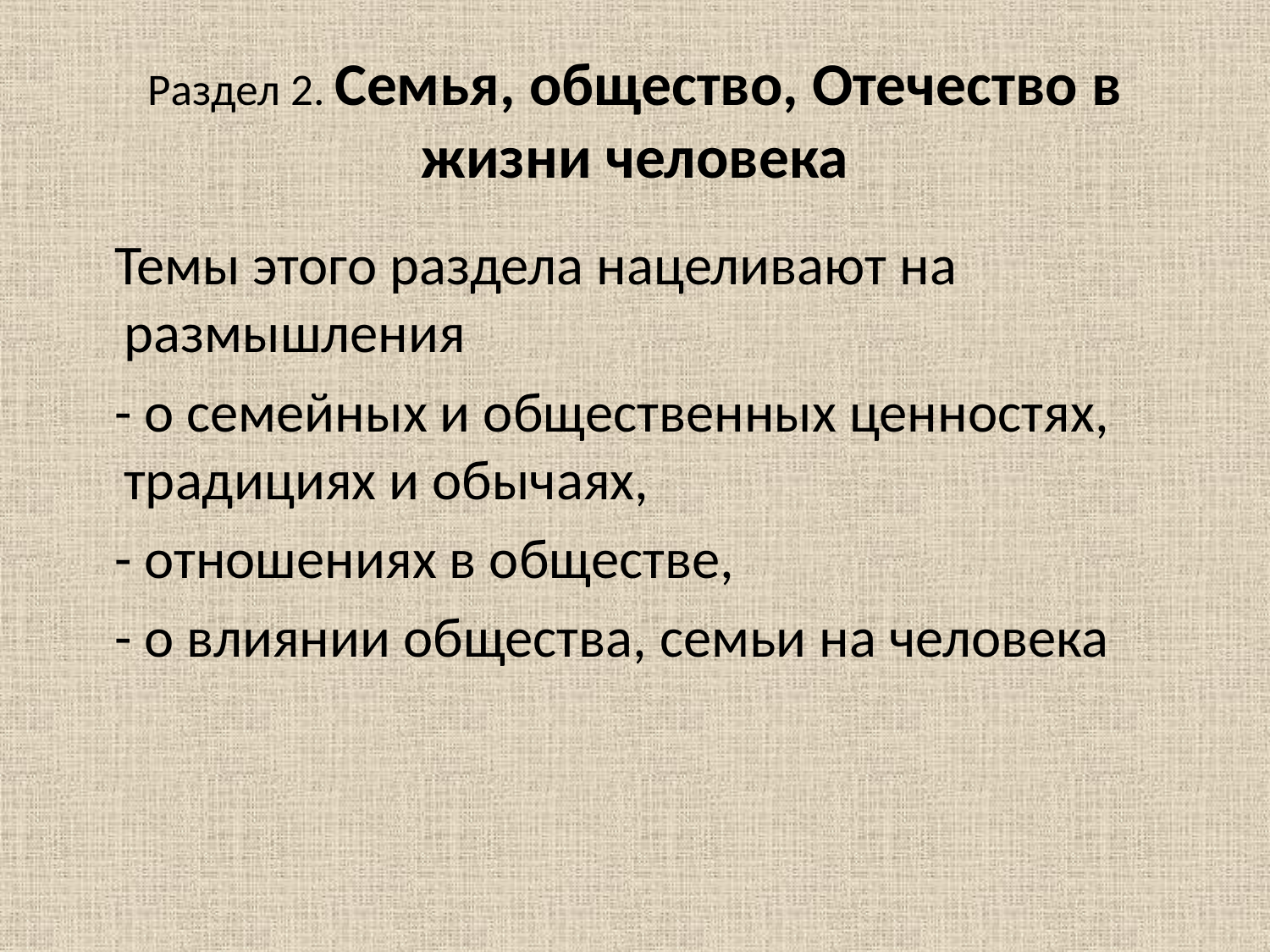

# Раздел 2. Семья, общество, Отечество в жизни человека
   Темы этого раздела нацеливают на размышления
   - о семейных и общественных ценностях, традициях и обычаях,
   - отношениях в обществе,
   - о влиянии общества, семьи на человека